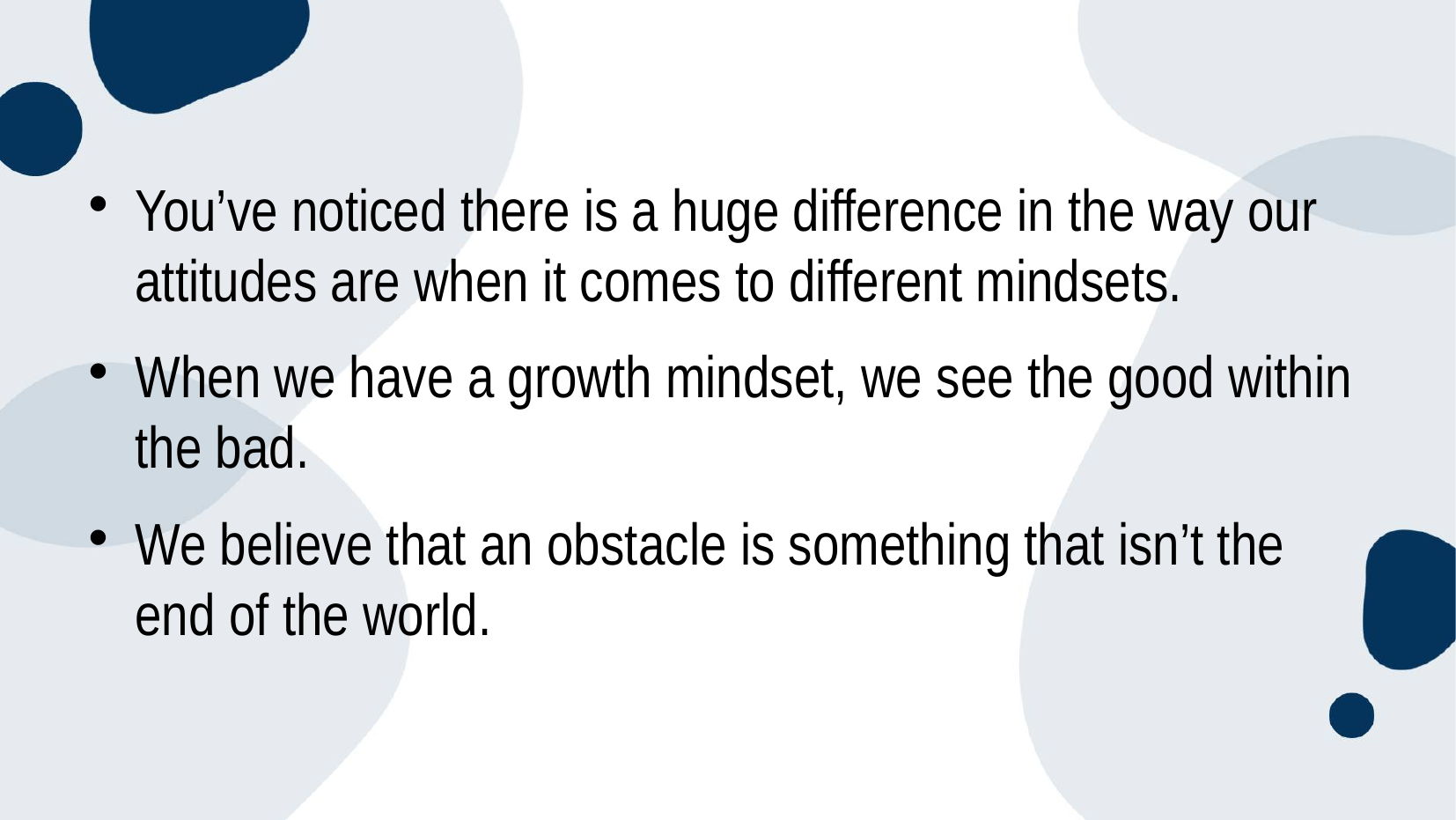

#
You’ve noticed there is a huge difference in the way our attitudes are when it comes to different mindsets.
When we have a growth mindset, we see the good within the bad.
We believe that an obstacle is something that isn’t the  end of the world.